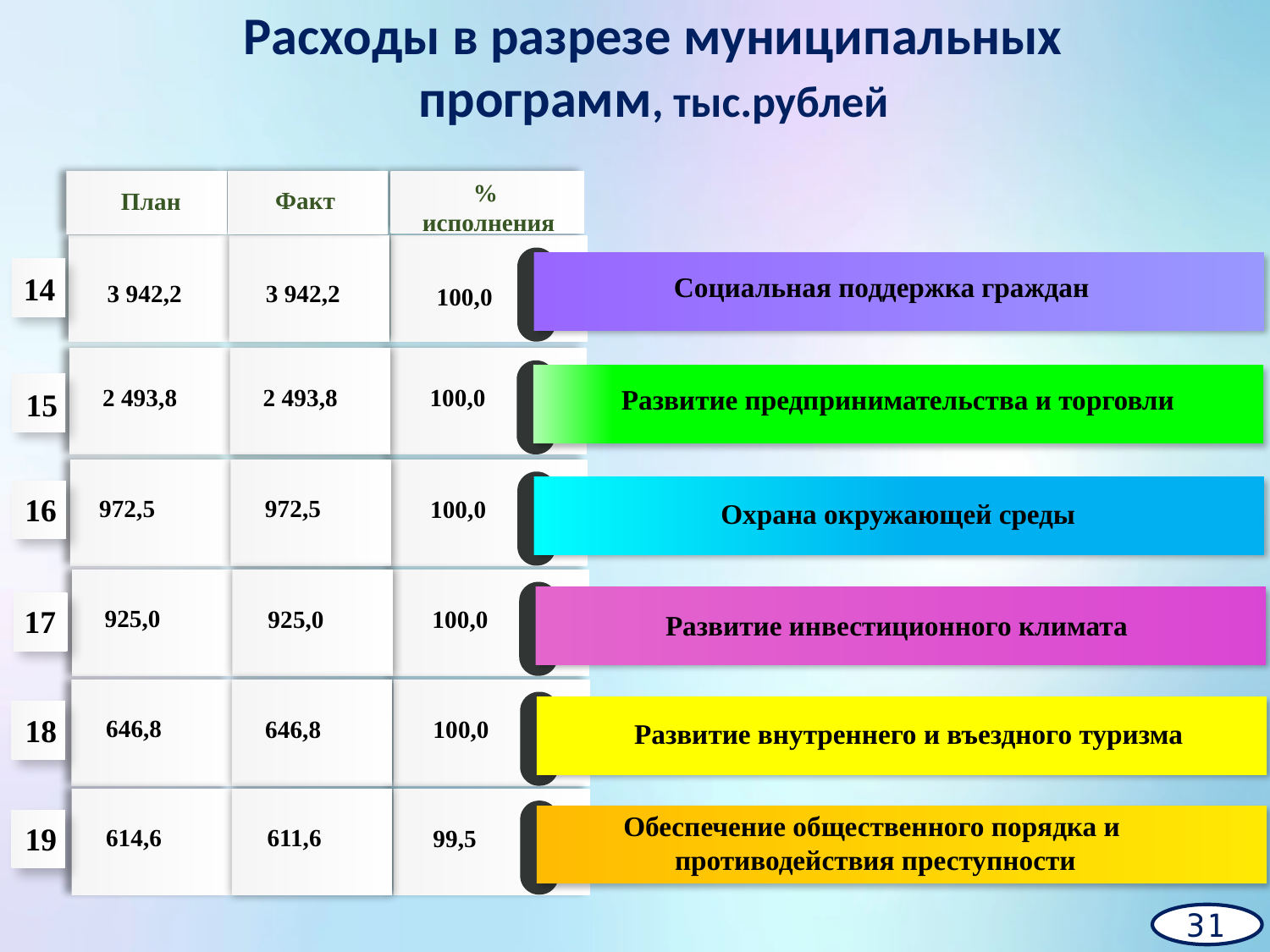

Расходы в разрезе муниципальных программ, тыс.рублей

Факт
План
%
 исполнения

14
Социальная поддержка граждан
3 942,2
3 942,2
100,0

2 493,8
2 493,8
100,0

Развитие предпринимательства и торговли
15

972,5
972,5
100,0

16
Охрана окружающей среды

17
925,0
925,0
100,0
Развитие инвестиционного климата

18
646,8
646,8
100,0
Развитие внутреннего и въездного туризма

19
614,6
611,6
99,5
Обеспечение общественного порядка и
противодействия преступности
31